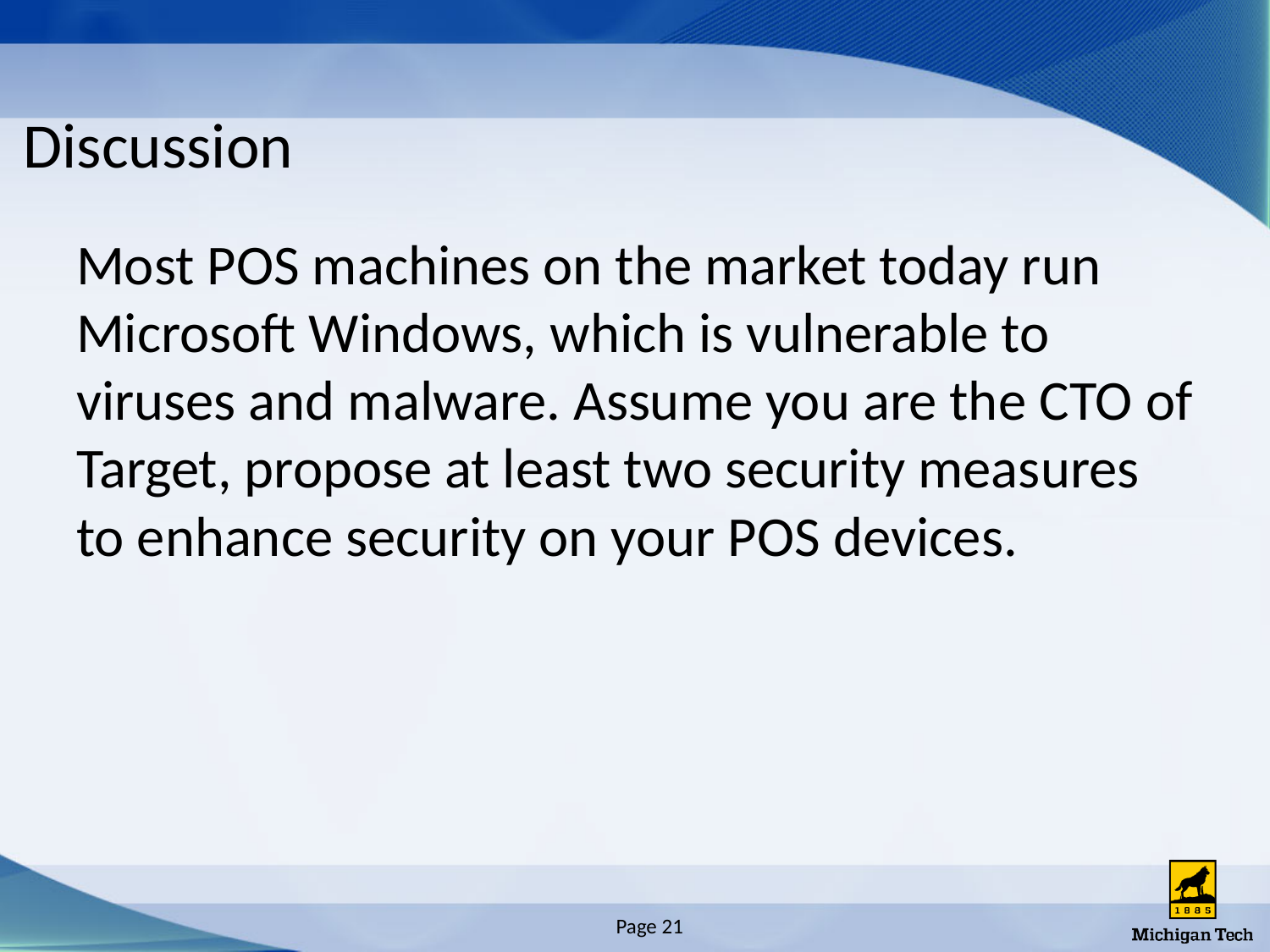

# Discussion
Most POS machines on the market today run Microsoft Windows, which is vulnerable to viruses and malware. Assume you are the CTO of Target, propose at least two security measures to enhance security on your POS devices.